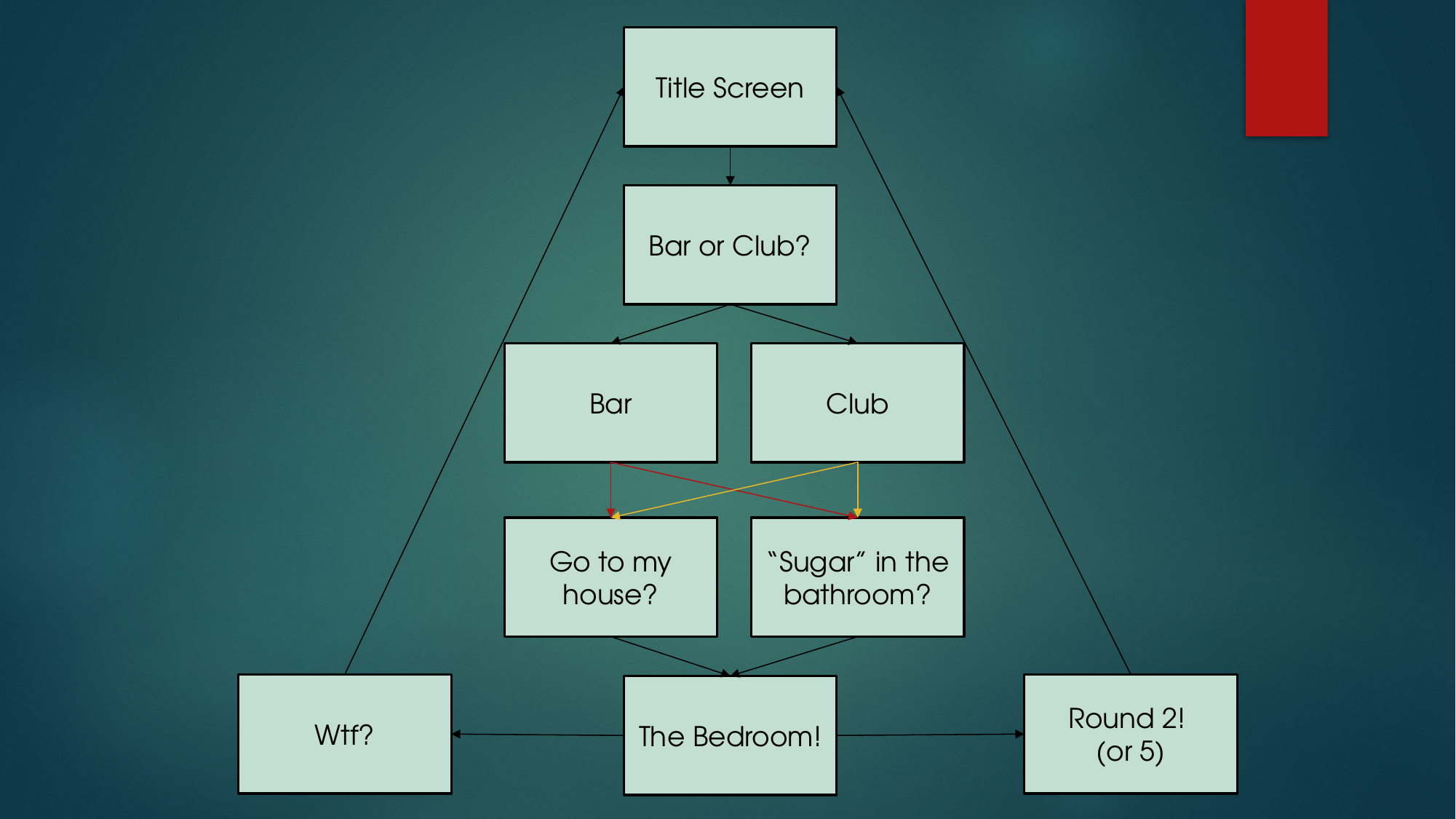

Title Screen
Bar or Club?
Bar
Club
Go to my house?
“Sugar” in the bathroom?
Wtf?
Round 2!
(or 5)
The Bedroom!